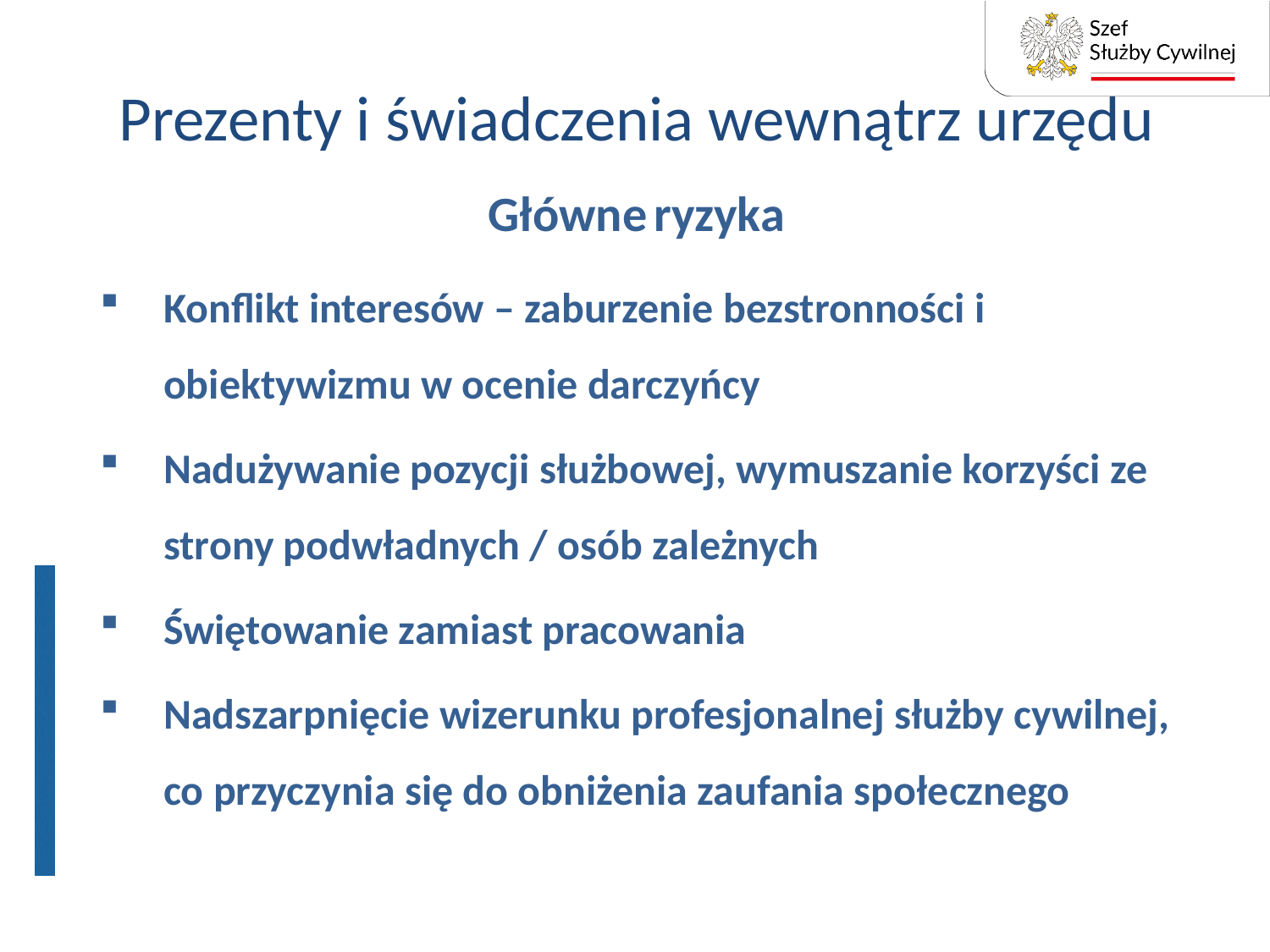

# Prezenty i świadczenia wewnątrz urzędu
Główne ryzyka
Konflikt interesów – zaburzenie bezstronności i obiektywizmu w ocenie darczyńcy
Nadużywanie pozycji służbowej, wymuszanie korzyści ze strony podwładnych / osób zależnych
Świętowanie zamiast pracowania
Nadszarpnięcie wizerunku profesjonalnej służby cywilnej, co przyczynia się do obniżenia zaufania społecznego